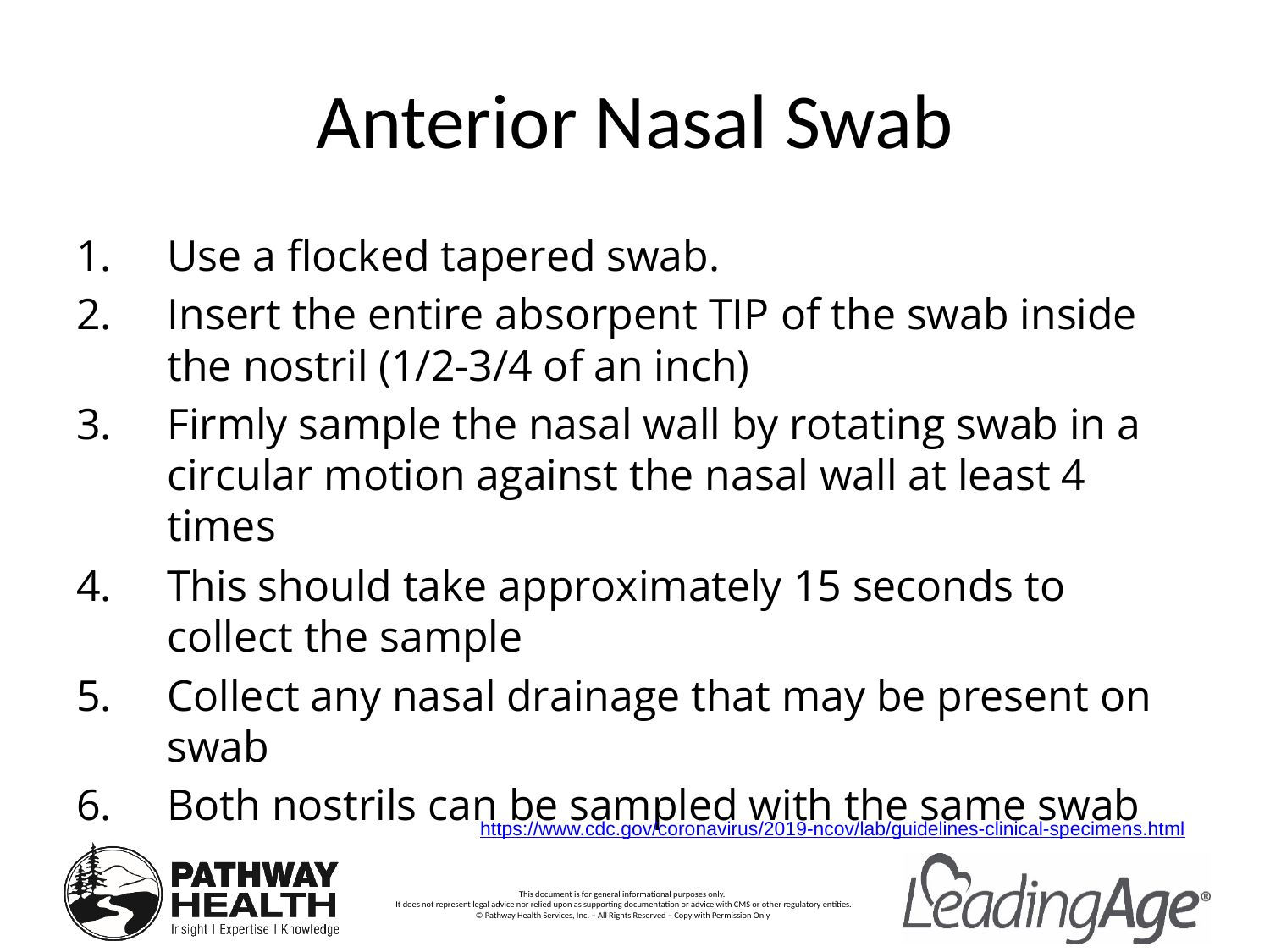

# Anterior Nasal Swab
Use a flocked tapered swab.
Insert the entire absorpent TIP of the swab inside the nostril (1/2-3/4 of an inch)
Firmly sample the nasal wall by rotating swab in a circular motion against the nasal wall at least 4 times
This should take approximately 15 seconds to collect the sample
Collect any nasal drainage that may be present on swab
Both nostrils can be sampled with the same swab
 https://www.cdc.gov/coronavirus/2019-ncov/lab/guidelines-clinical-specimens.html